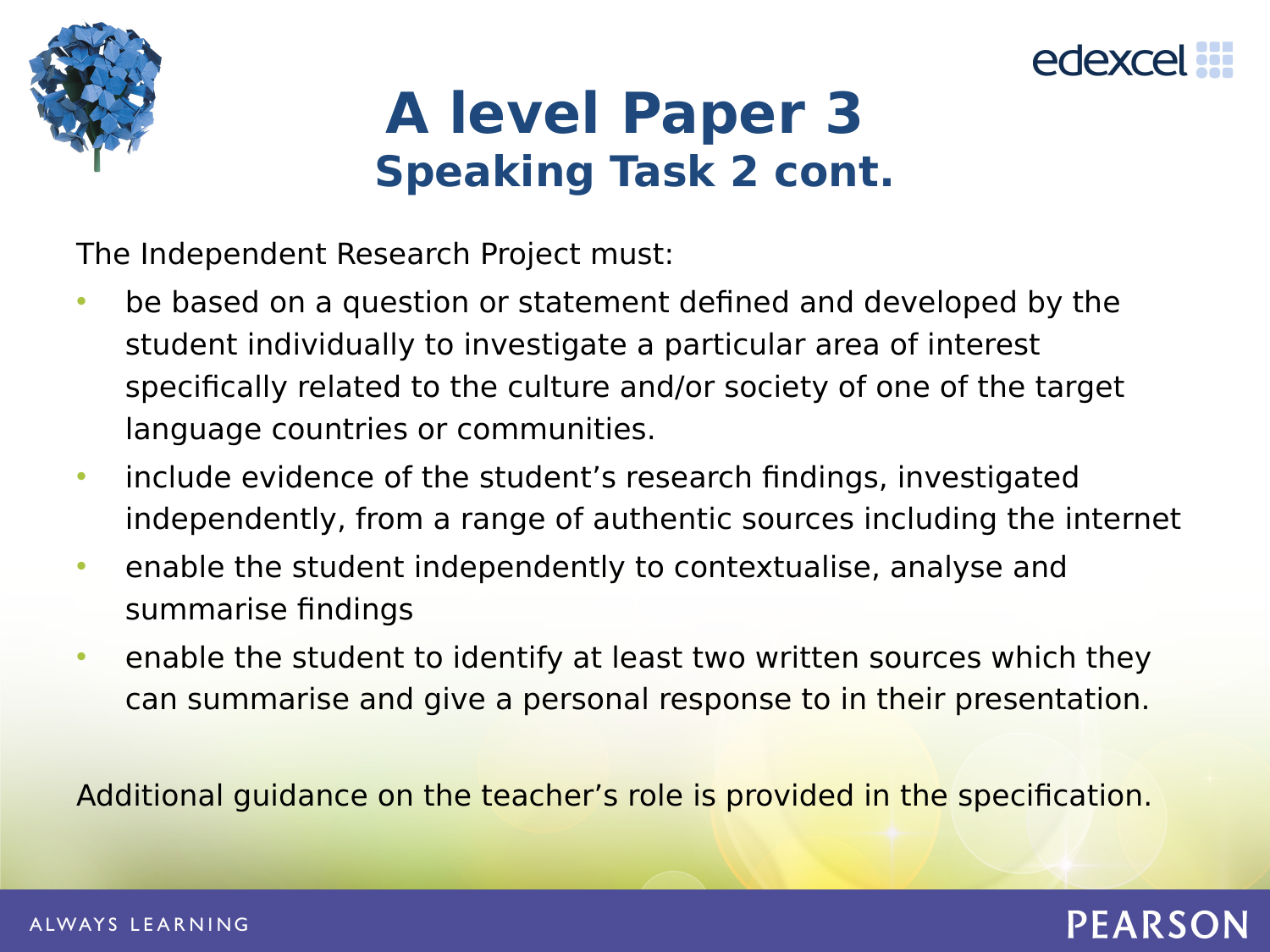

# A level Paper 3 Speaking Task 2 cont.
The Independent Research Project must:
be based on a question or statement defined and developed by the student individually to investigate a particular area of interest specifically related to the culture and/or society of one of the target language countries or communities.
include evidence of the student’s research findings, investigated independently, from a range of authentic sources including the internet
enable the student independently to contextualise, analyse and summarise findings
enable the student to identify at least two written sources which they can summarise and give a personal response to in their presentation.

Additional guidance on the teacher’s role is provided in the specification.